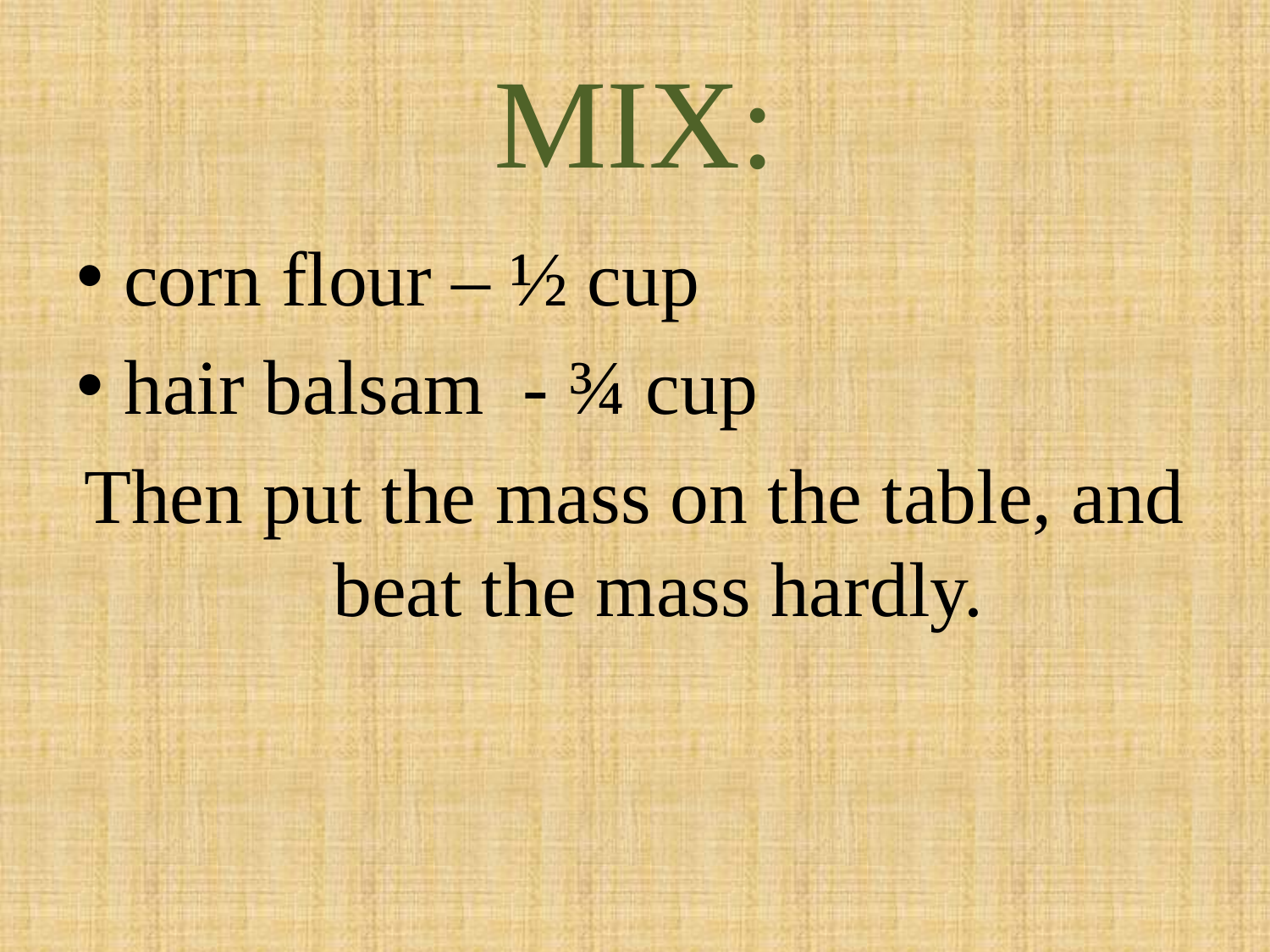

# MIX:
corn flour – ½ cup
hair balsam  - ¾ cup
Then put the mass on the table, and beat the mass hardly.